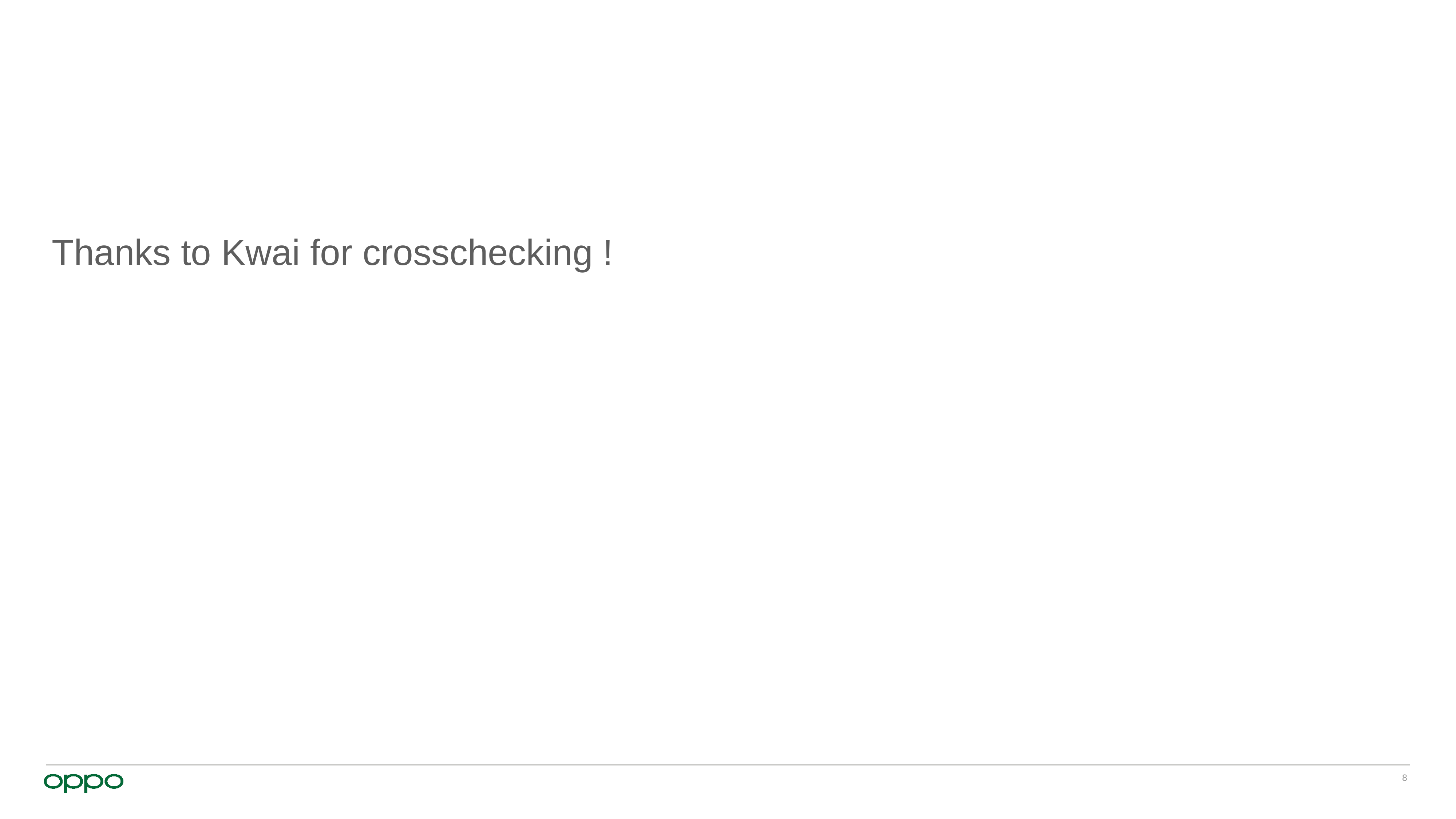

#
Thanks to Kwai for crosschecking !